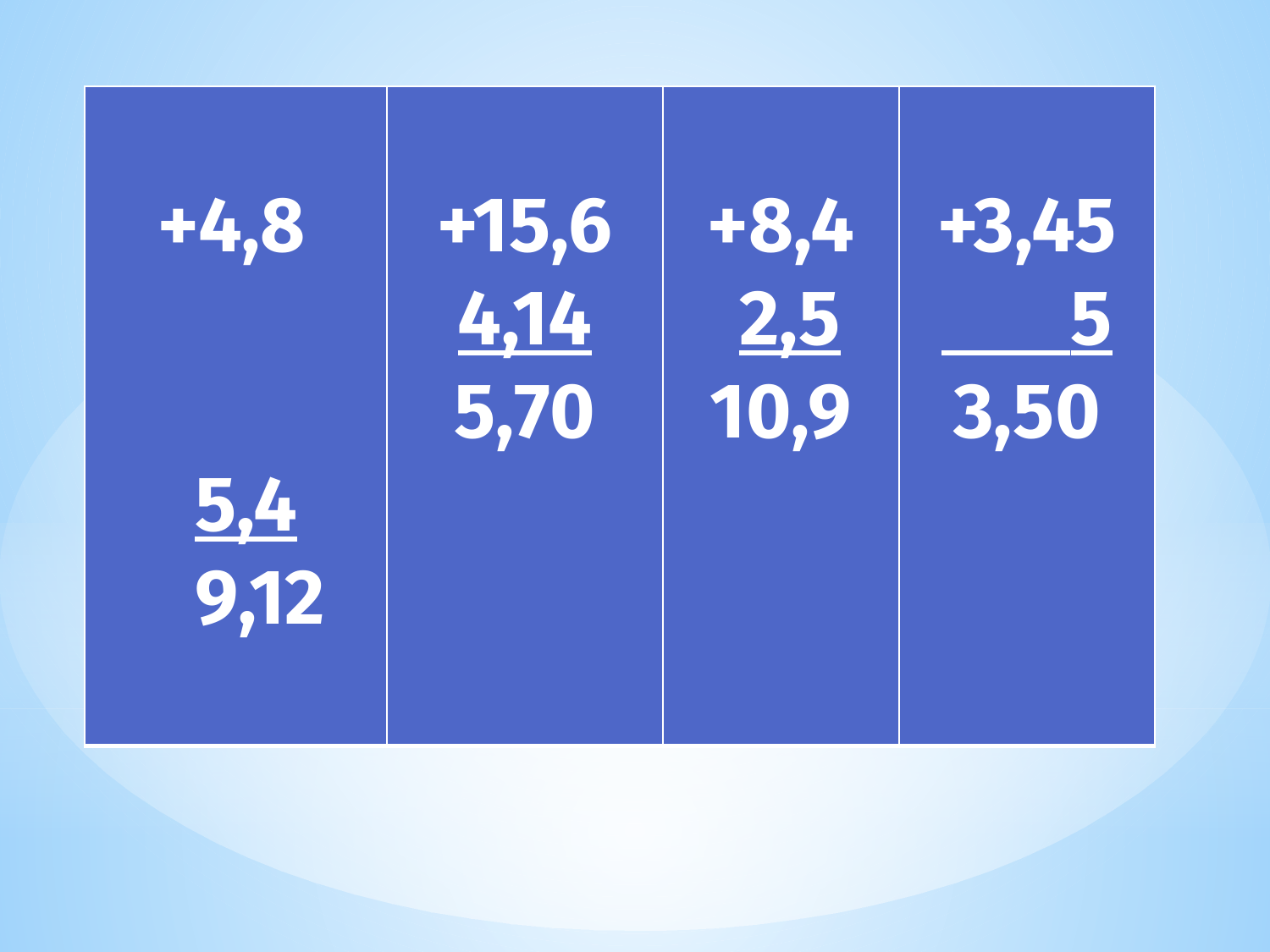

| +4,8 5,4 9,12 | +15,6 4,14 5,70 | +8,4 2,5 10,9 | +3,45 5 3,50 |
| --- | --- | --- | --- |